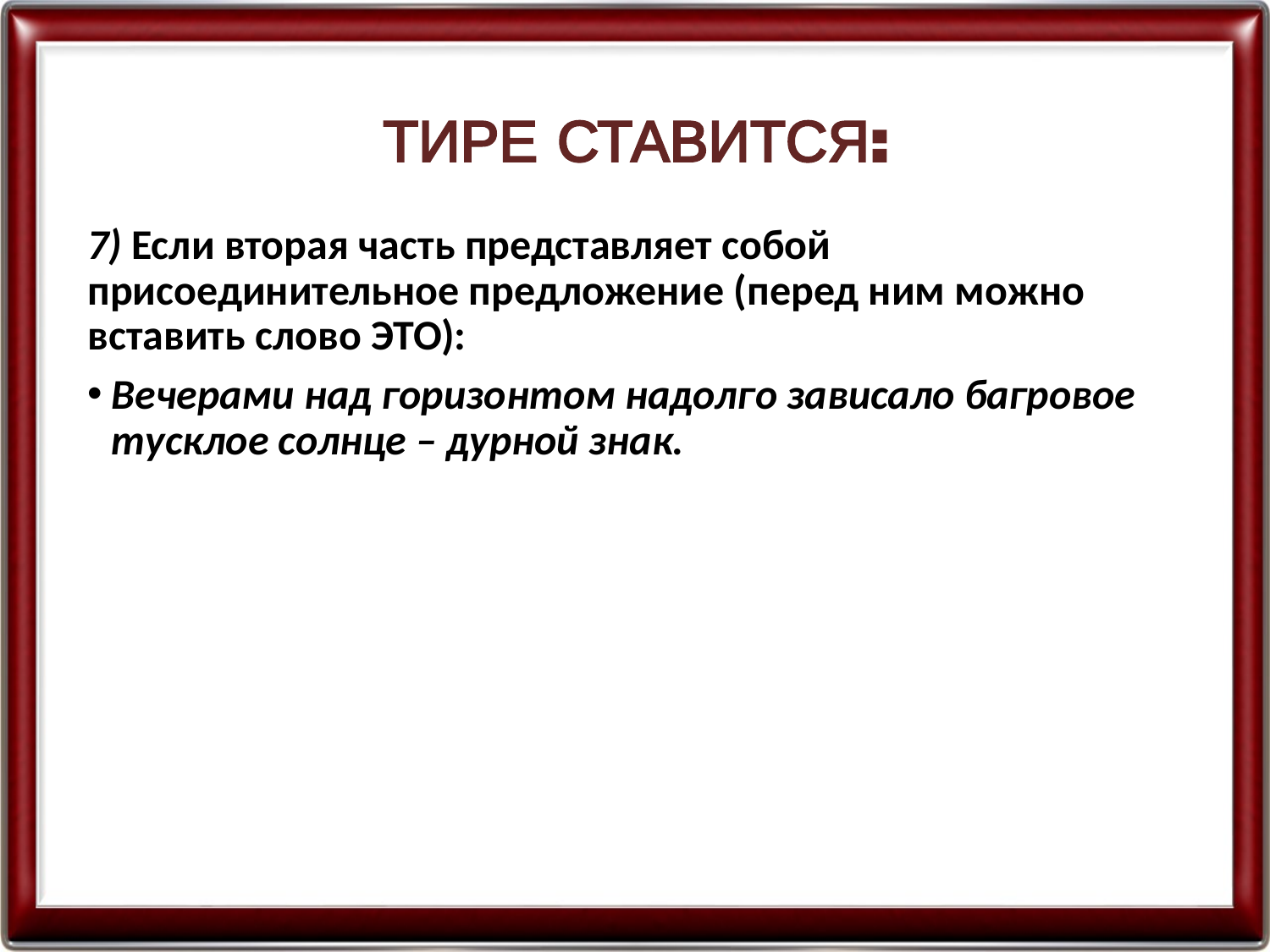

# ТИРЕ СТАВИТСЯ:
7) Если вторая часть представляет собой присоединительное предложение (перед ним можно вставить слово ЭТО):
Вечерами над горизонтом надолго зависало багровое тусклое солнце – дурной знак.